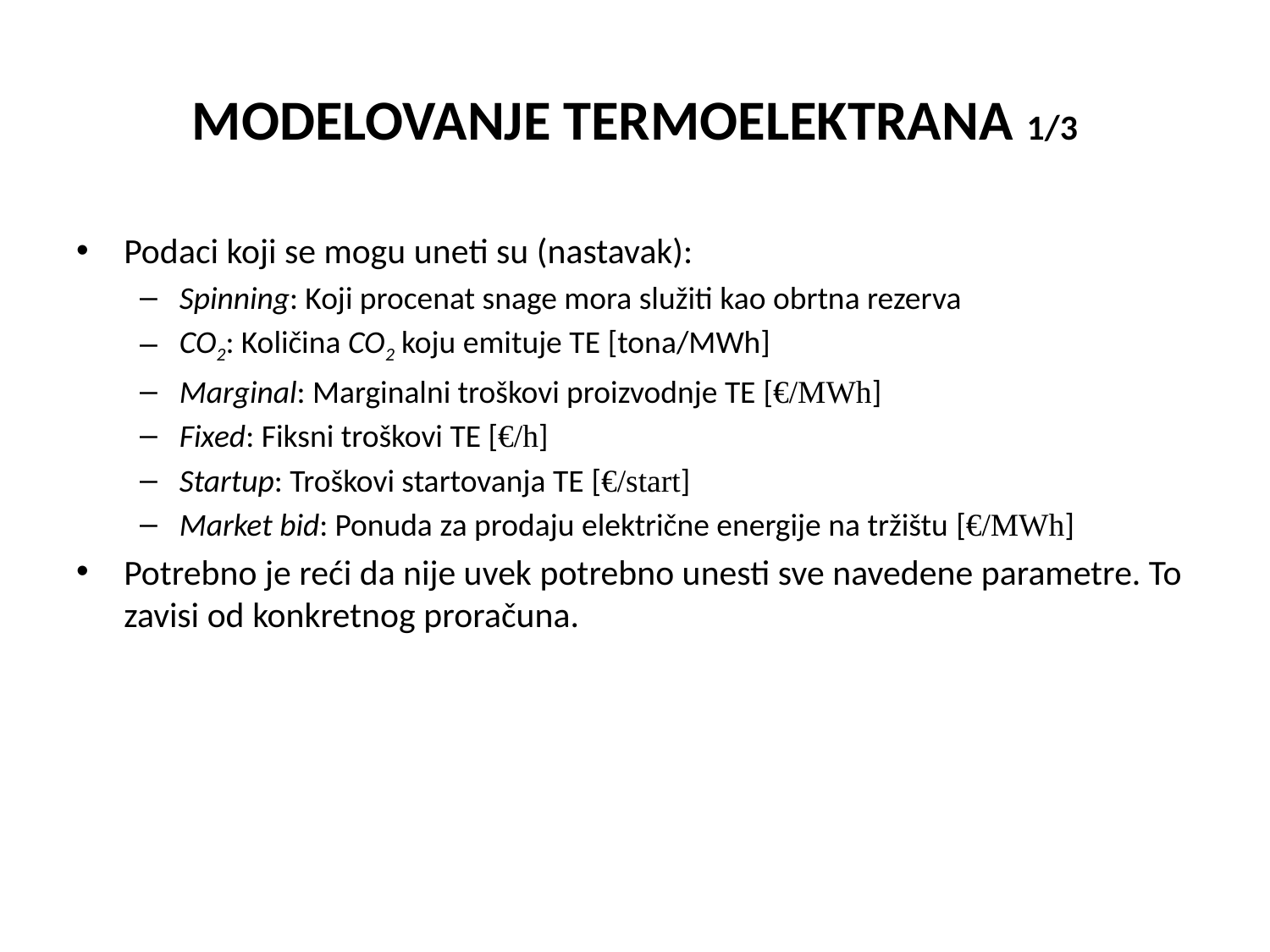

# MODELOVANJE TERMOELEKTRANA 1/3
Podaci koji se mogu uneti su (nastavak):
Spinning: Koji procenat snage mora služiti kao obrtna rezerva
CO2: Količina CO2 koju emituje TE [tona/MWh]
Marginal: Marginalni troškovi proizvodnje TE [€/MWh]
Fixed: Fiksni troškovi TE [€/h]
Startup: Troškovi startovanja TE [€/start]
Market bid: Ponuda za prodaju električne energije na tržištu [€/MWh]
Potrebno je reći da nije uvek potrebno unesti sve navedene parametre. To zavisi od konkretnog proračuna.